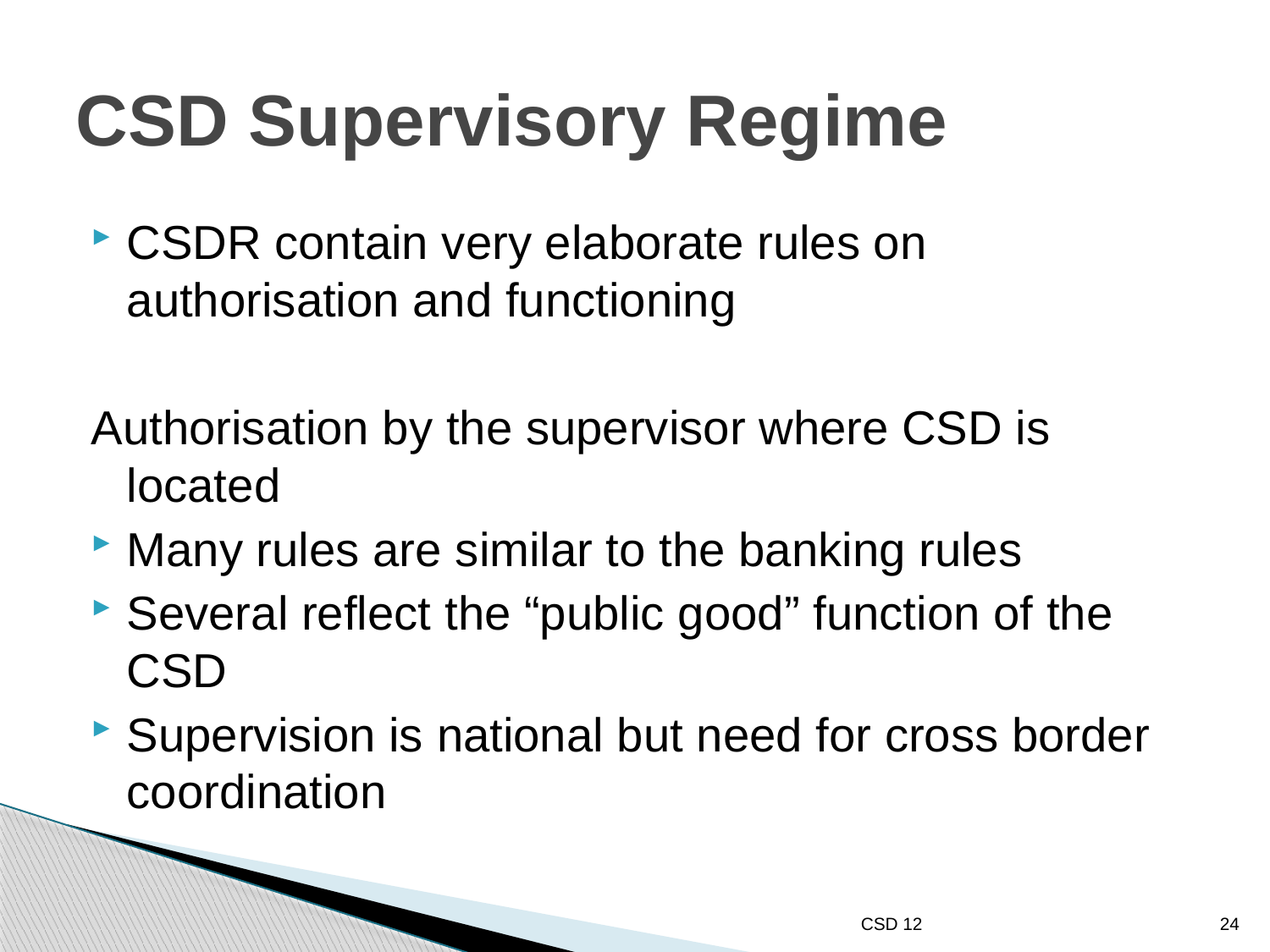

# CSD Supervisory Regime
CSDR contain very elaborate rules on authorisation and functioning

Authorisation by the supervisor where CSD is located
Many rules are similar to the banking rules
Several reflect the “public good” function of the CSD
Supervision is national but need for cross border coordination
CSD 12
24